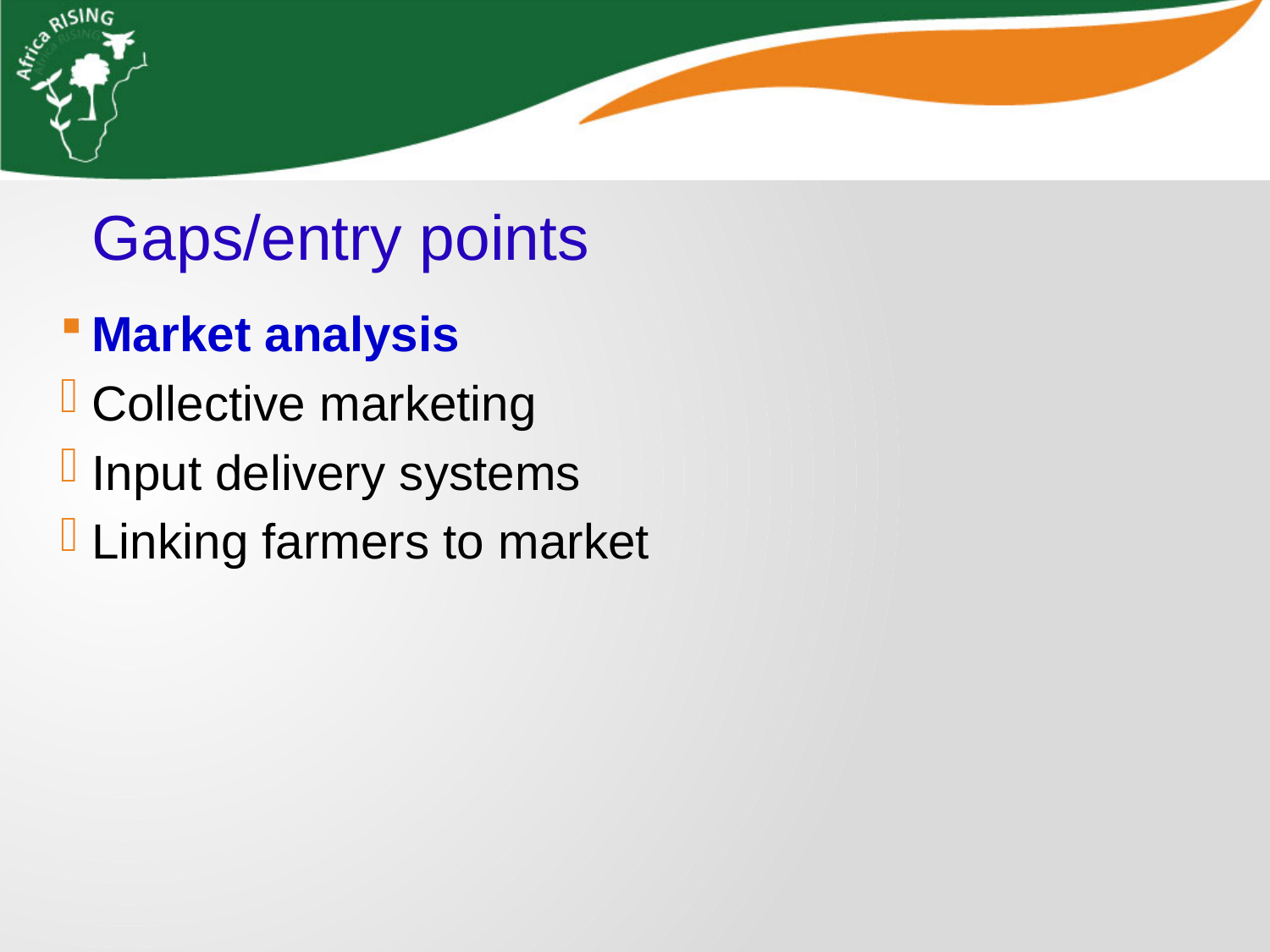

Gaps/entry points
Market analysis
Collective marketing
Input delivery systems
Linking farmers to market